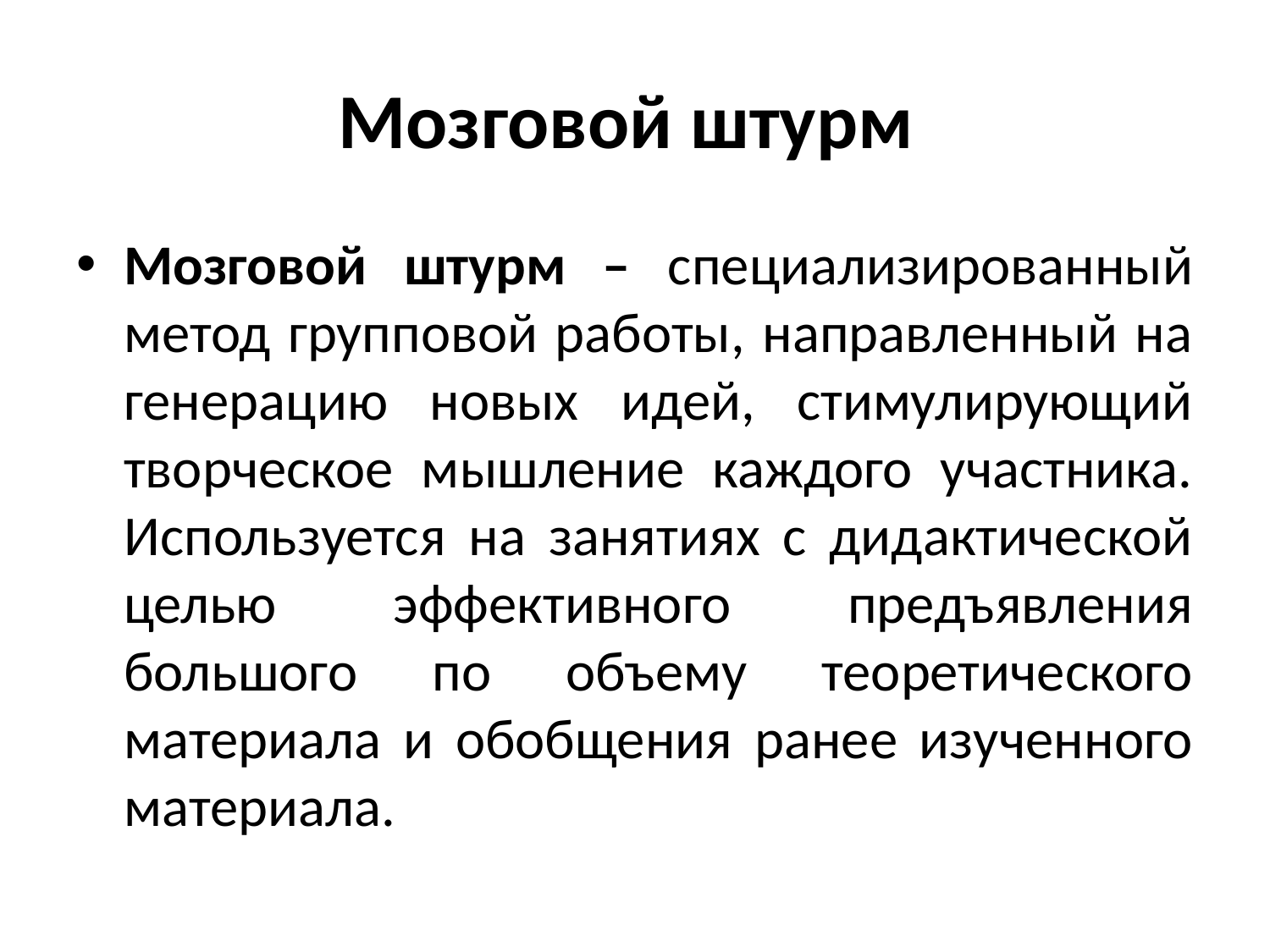

# Мозговой штурм
Мозговой штурм – специализированный метод групповой работы, направленный на генерацию новых идей, стимулирующий творческое мышление каждого участника. Используется на занятиях с дидактической целью эффективного предъявления большого по объему теоретического материала и обобщения ранее изученного материала.